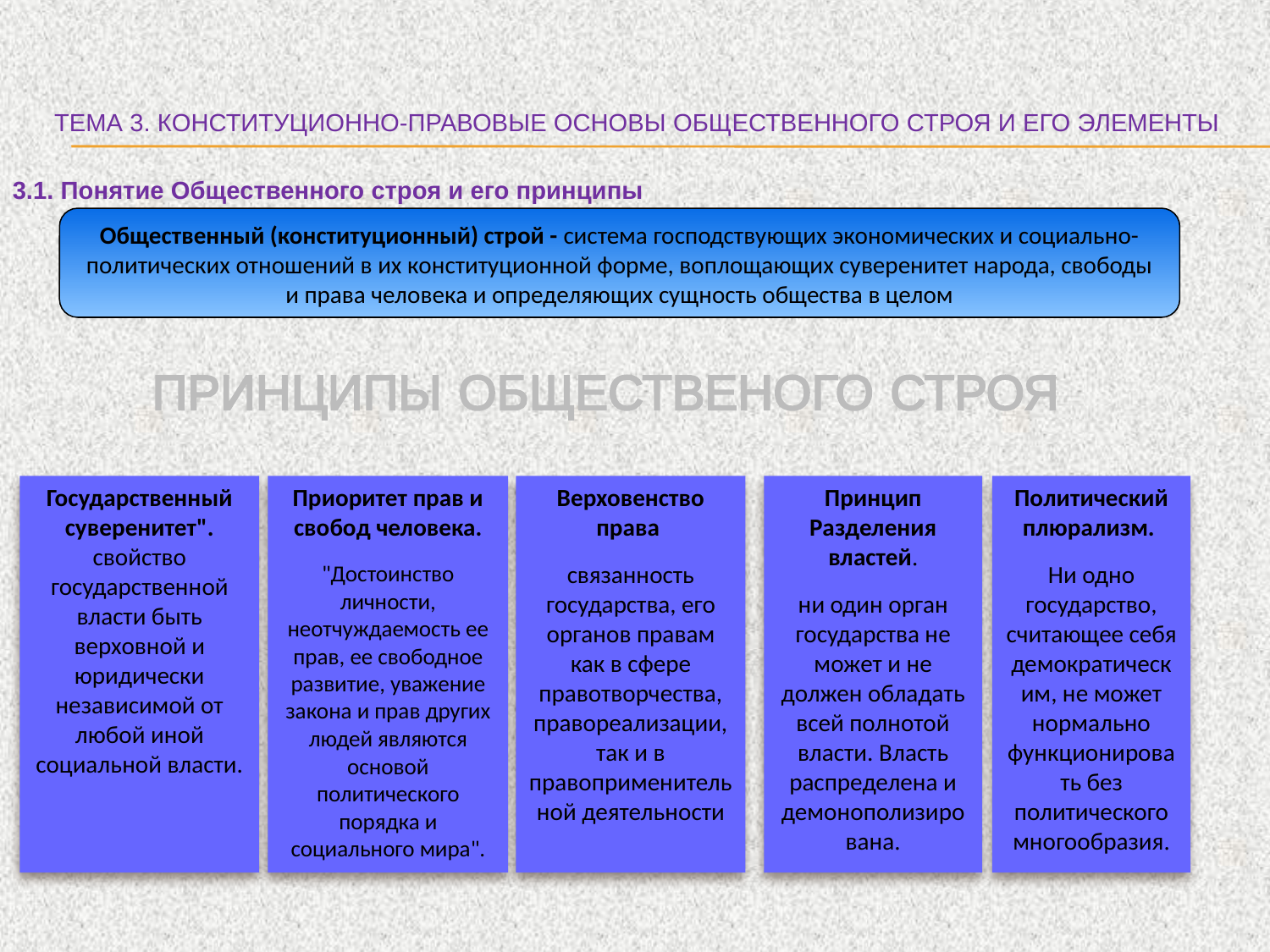

# Тема 3. КОНСТИТУЦИОННО-ПРАВОВЫЕ ОСНОВЫ ОБЩЕСТВЕННОГО СТРОЯ И ЕГО ЭЛЕМЕНТЫ
3.1. Понятие Общественного строя и его принципы
Общественный (конституционный) строй - система господствующих экономических и социально-политических отношений в их конституционной форме, воплощающих суверенитет народа, свободы и права человека и определяющих сущность общества в целом
ПРИНЦИПЫ ОБЩЕСТВЕНОГО СТРОЯ
Государственный суверенитет". свойство государственной власти быть верховной и юридически независимой от любой иной социальной власти.
Приоритет прав и свобод человека.
"Достоинство личности, неотчуждаемость ее прав, ее свободное развитие, уважение закона и прав других людей являются основой политического порядка и социального мира".
Верховенство права
связанность государства, его органов правам как в сфере правотворчества, правореализации, так и в правоприменительной деятельности
Принцип Разделения властей.
ни один орган государства не может и не должен обладать всей полнотой власти. Власть распределена и демонополизирована.
Политический плюрализм.
Ни одно государство, считающее себя демократическим, не может нормально функционировать без политического многообразия.